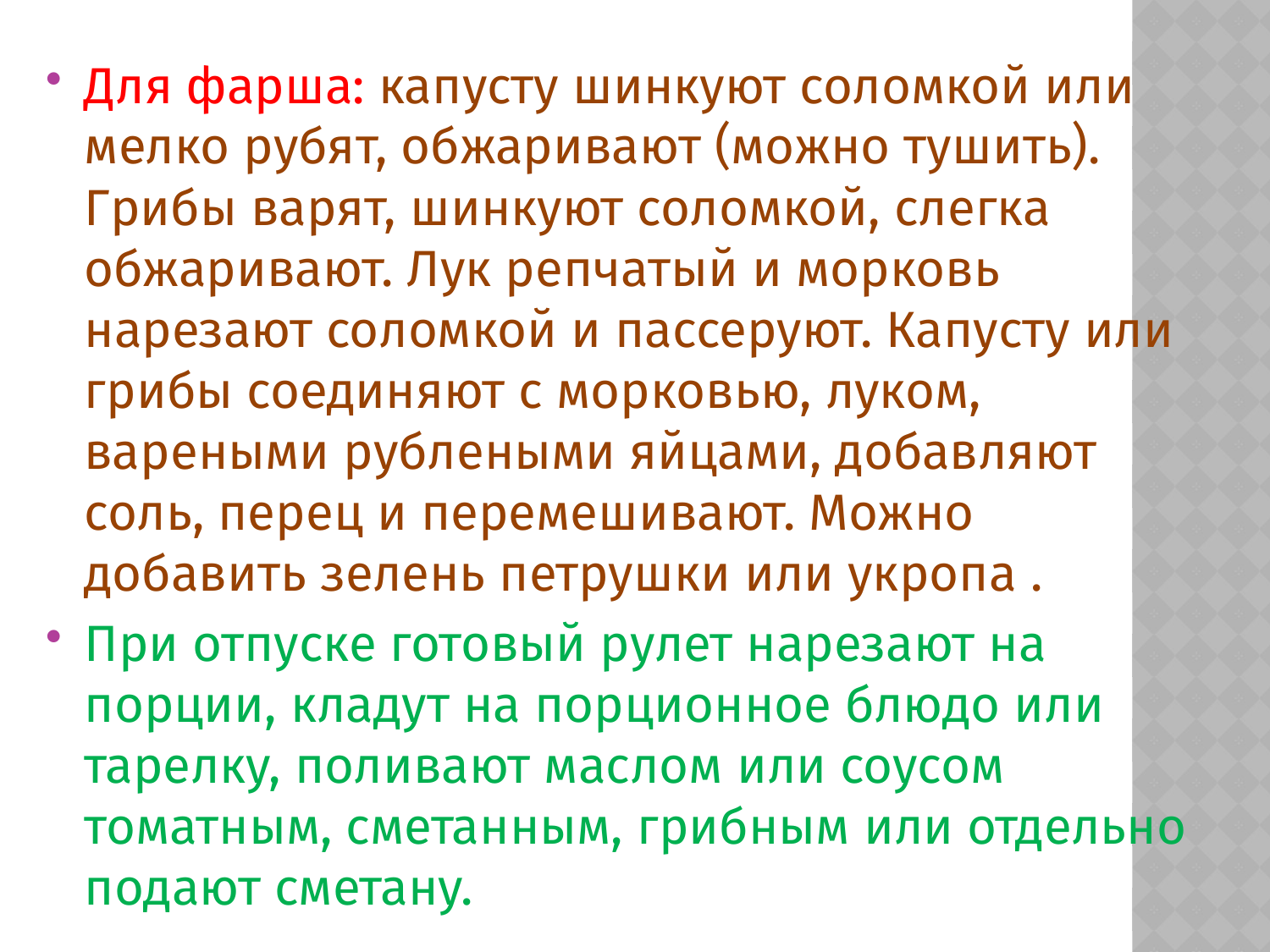

Для фарша: капусту шинкуют соломкой или мелко рубят, обжаривают (можно тушить). Грибы варят, шинкуют соломкой, слегка обжаривают. Лук репчатый и морковь нарезают соломкой и пассеруют. Капусту или грибы соединяют с морковью, луком, вареными рублеными яйцами, добавляют соль, перец и перемешивают. Можно добавить зелень петрушки или укропа .
При отпуске готовый рулет нарезают на порции, кладут на порционное блюдо или тарелку, поливают маслом или соусом томатным, сметанным, грибным или отдельно подают сметану.